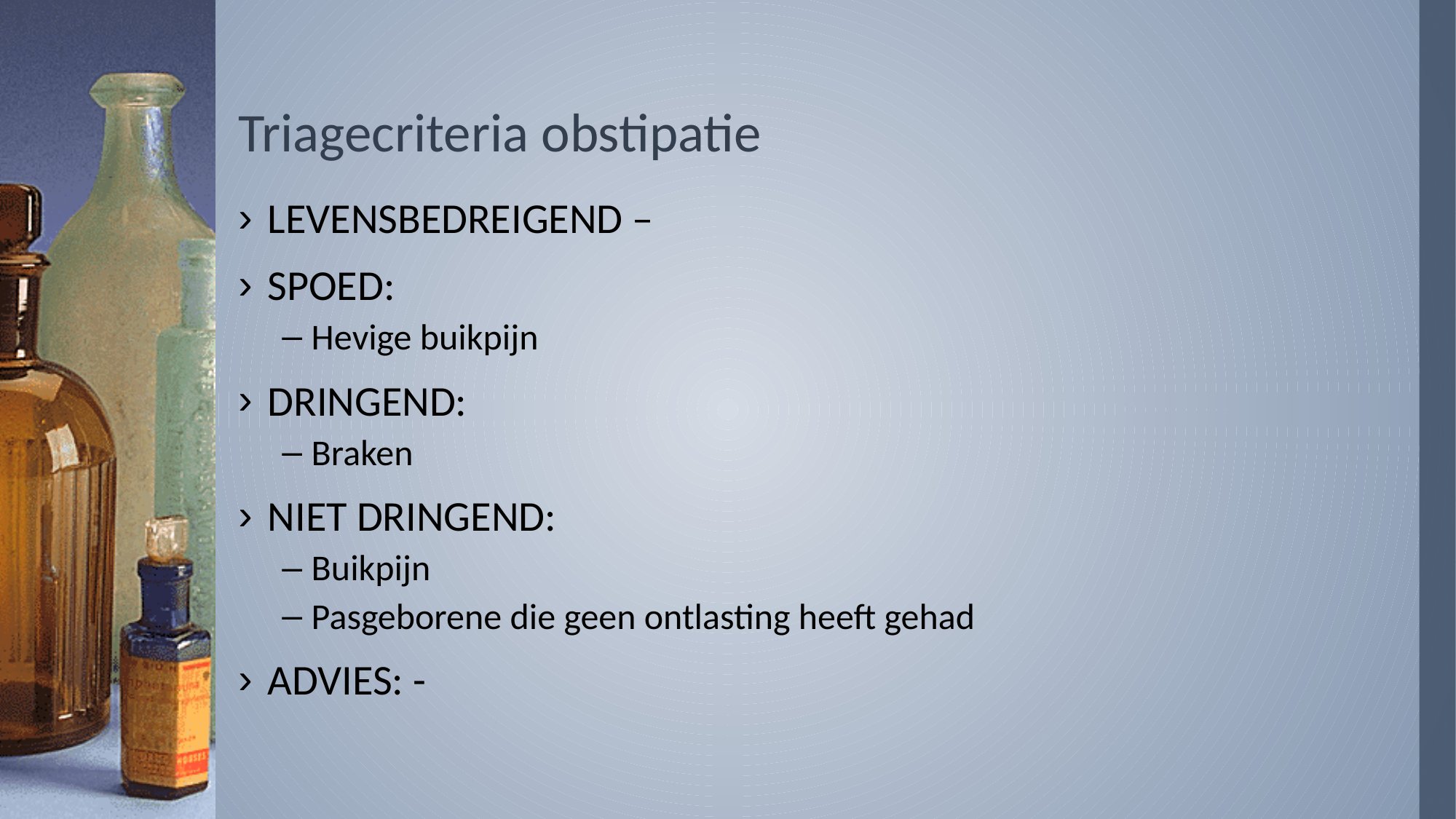

# Triagecriteria obstipatie
LEVENSBEDREIGEND –
SPOED:
Hevige buikpijn
DRINGEND:
Braken
NIET DRINGEND:
Buikpijn
Pasgeborene die geen ontlasting heeft gehad
ADVIES: -